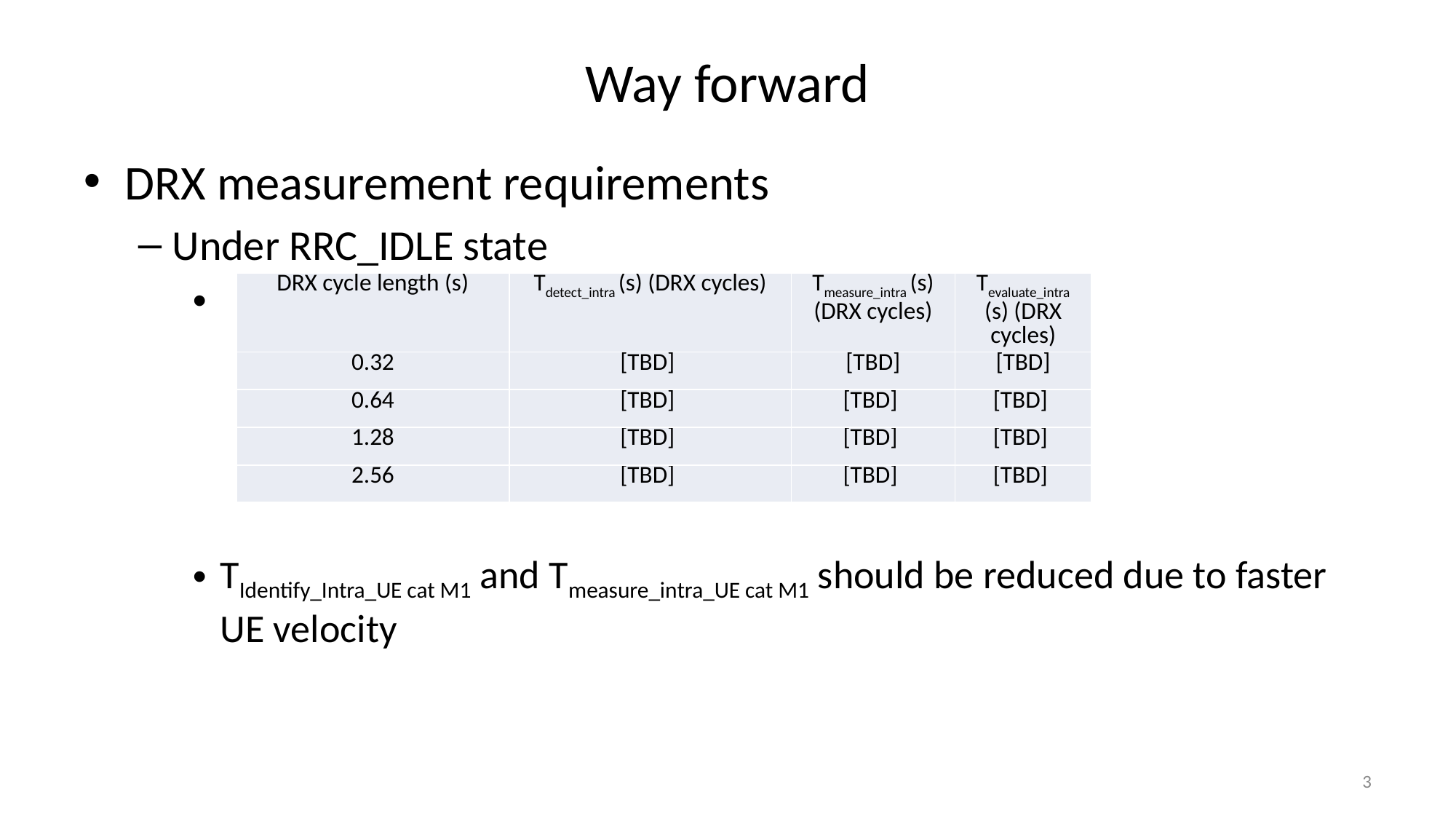

# Way forward
DRX measurement requirements
Under RRC_IDLE state

TIdentify_Intra_UE cat M1 and Tmeasure_intra_UE cat M1 should be reduced due to faster UE velocity

| DRX cycle length (s) | Tdetect\_intra (s) (DRX cycles) | Tmeasure\_intra (s) (DRX cycles) | Tevaluate\_intra (s) (DRX cycles) |
| --- | --- | --- | --- |
| 0.32 | [TBD] | [TBD] | [TBD] |
| 0.64 | [TBD] | [TBD] | [TBD] |
| 1.28 | [TBD] | [TBD] | [TBD] |
| 2.56 | [TBD] | [TBD] | [TBD] |
3